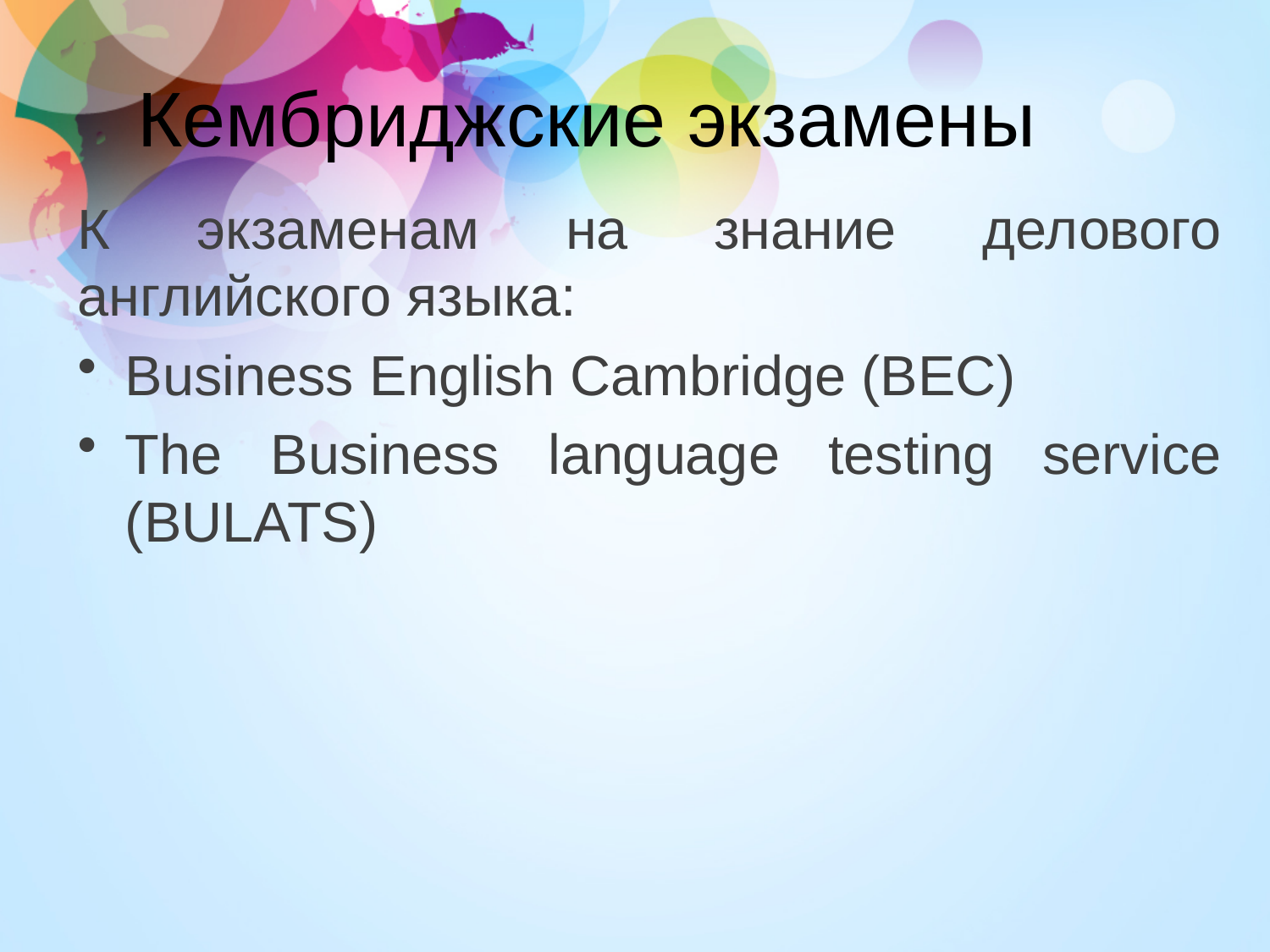

# Кембриджские экзамены
К экзаменам на знание делового английского языка:
Business English Cambridge (BEC)
The Business language testing service (BULATS)